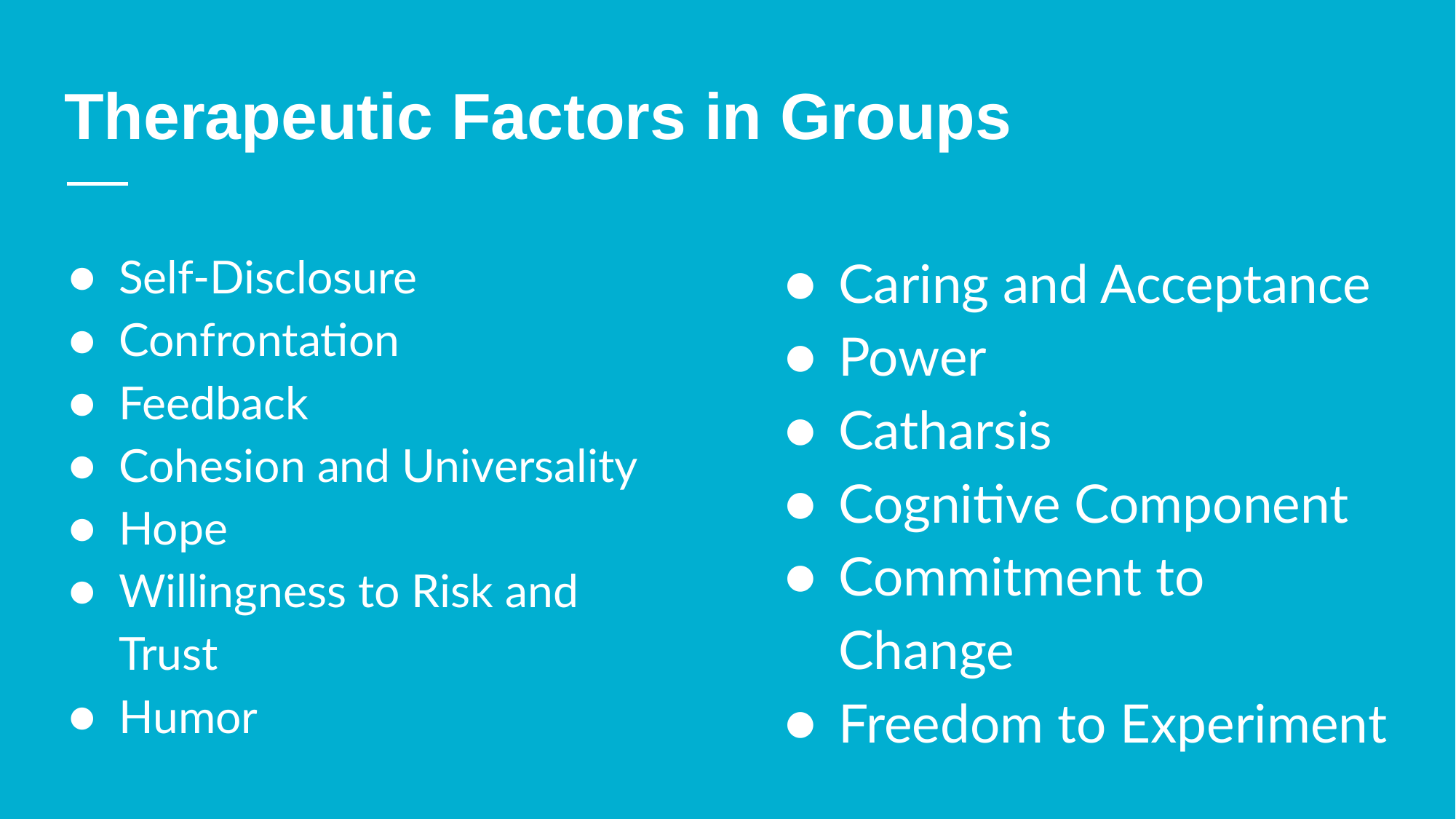

# Therapeutic Factors in Groups
Self-Disclosure
Confrontation
Feedback
Cohesion and Universality
Hope
Willingness to Risk and Trust
Humor
Caring and Acceptance
Power
Catharsis
Cognitive Component
Commitment to Change
Freedom to Experiment